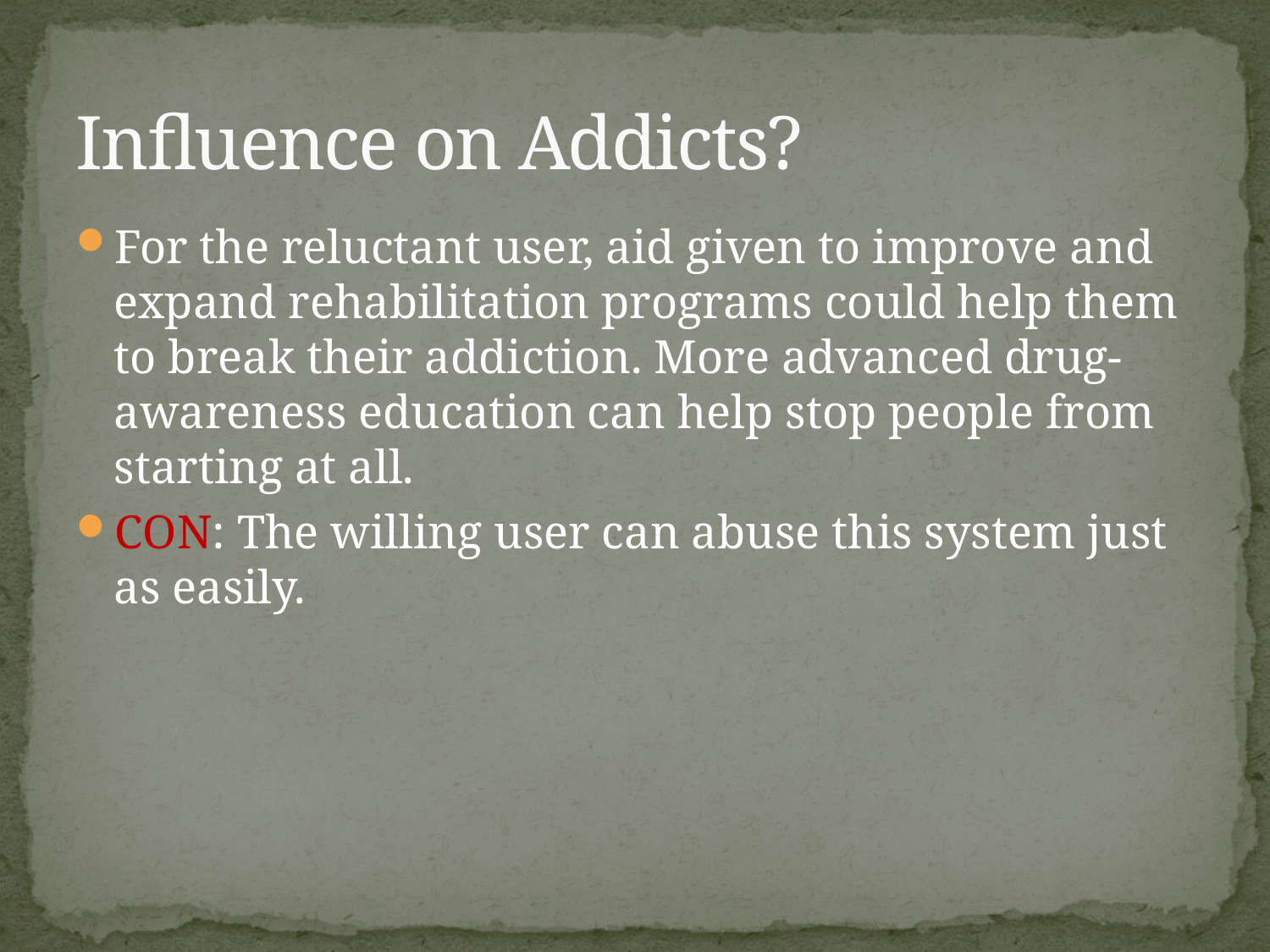

# Influence on Addicts?
For the reluctant user, aid given to improve and expand rehabilitation programs could help them to break their addiction. More advanced drug-awareness education can help stop people from starting at all.
CON: The willing user can abuse this system just as easily.